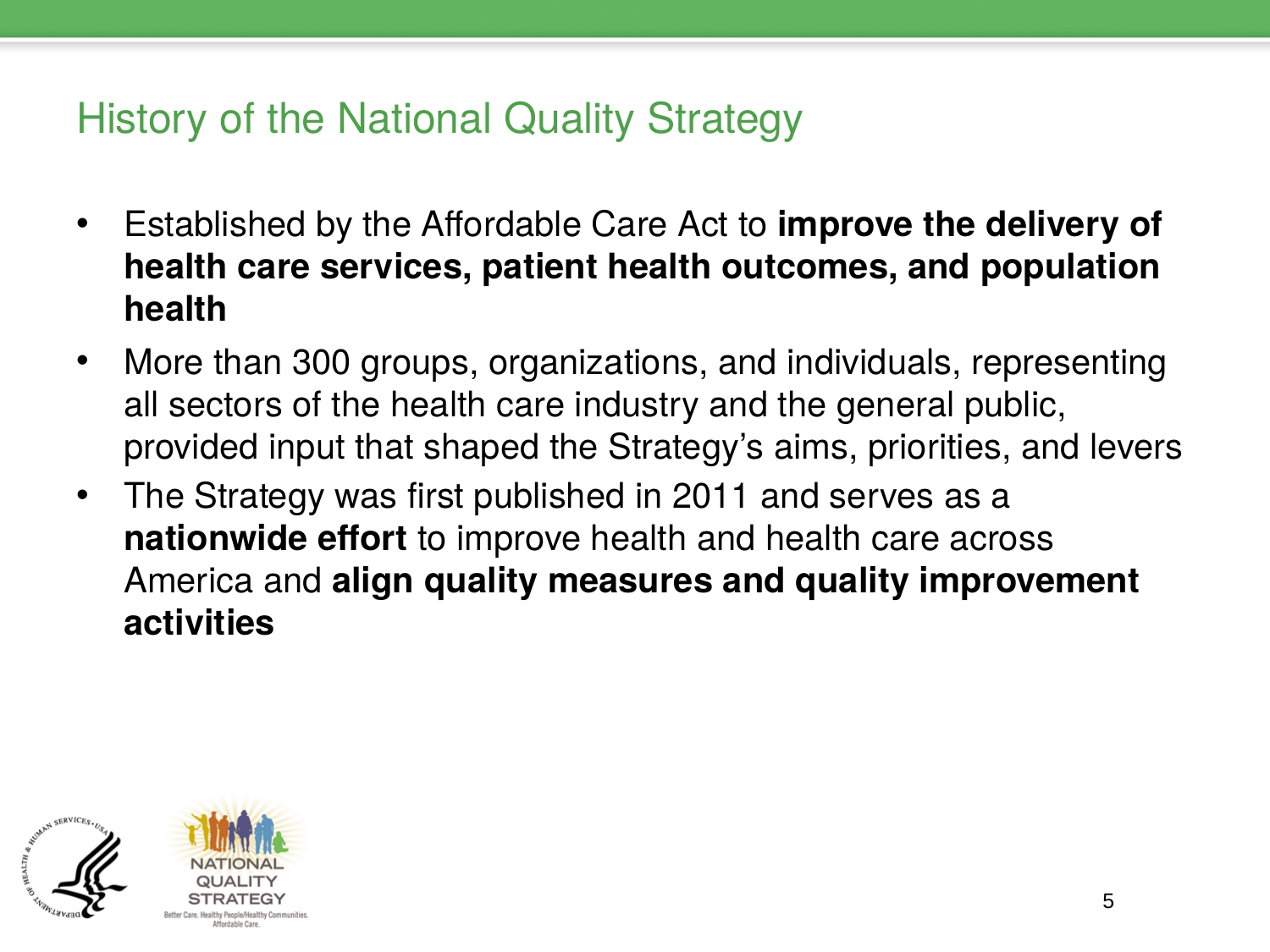

# History of the National Quality Strategy
Established by the Affordable Care Act to improve the delivery of health care services, patient health outcomes, and population health
More than 300 groups, organizations, and individuals, representing all sectors of the health care industry and the general public, provided input that shaped the Strategy’s aims, priorities, and levers
The Strategy was first published in 2011 and serves as a nationwide effort to improve health and health care across America and align quality measures and quality improvement activities
5